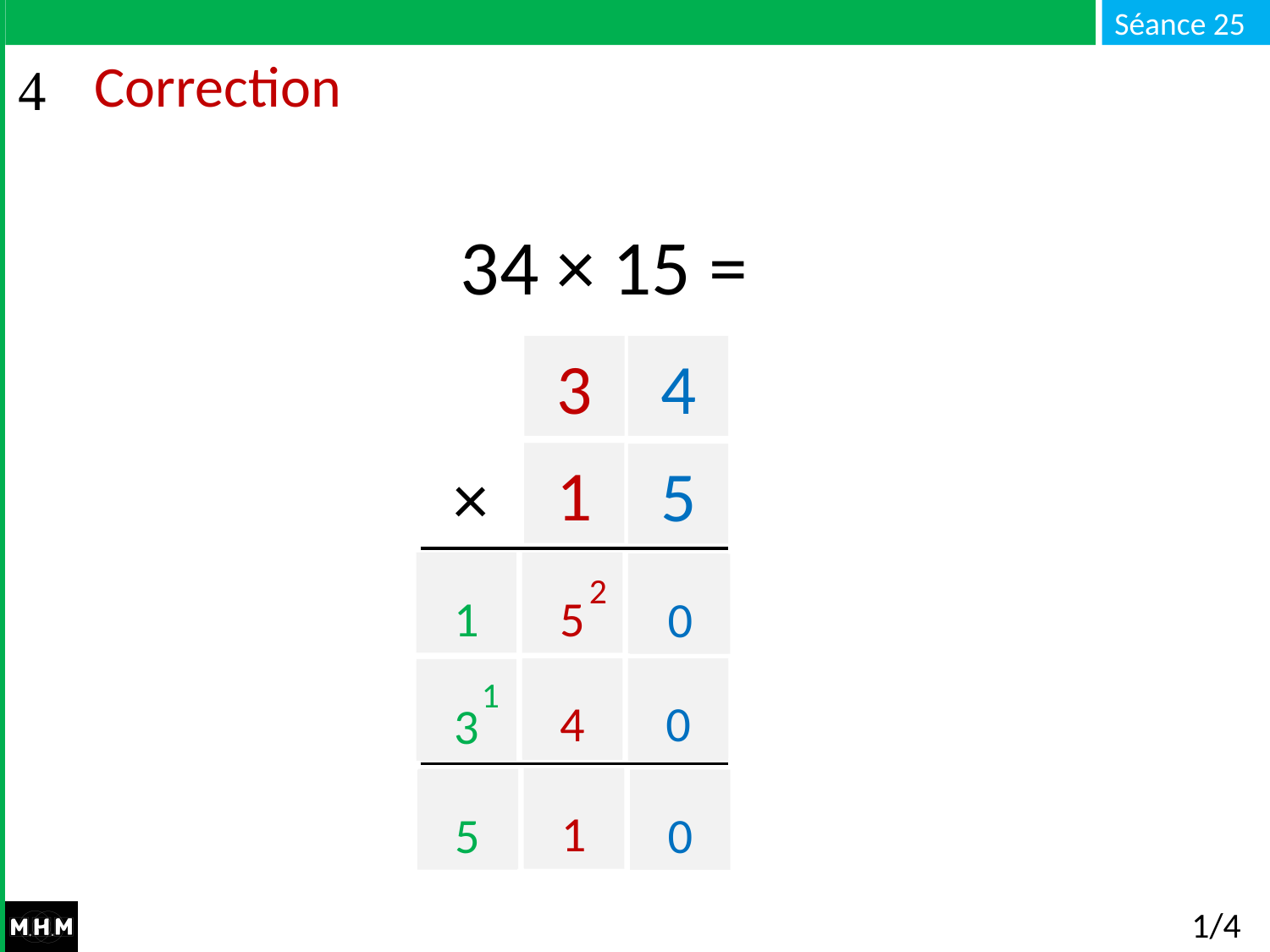

# Correction
 34 × 15 =
3
4
×
1
5
2
1
...
...
5
…
0
1
4
0
...
...
3
...
1
1
...
...
5
0
...
1/4